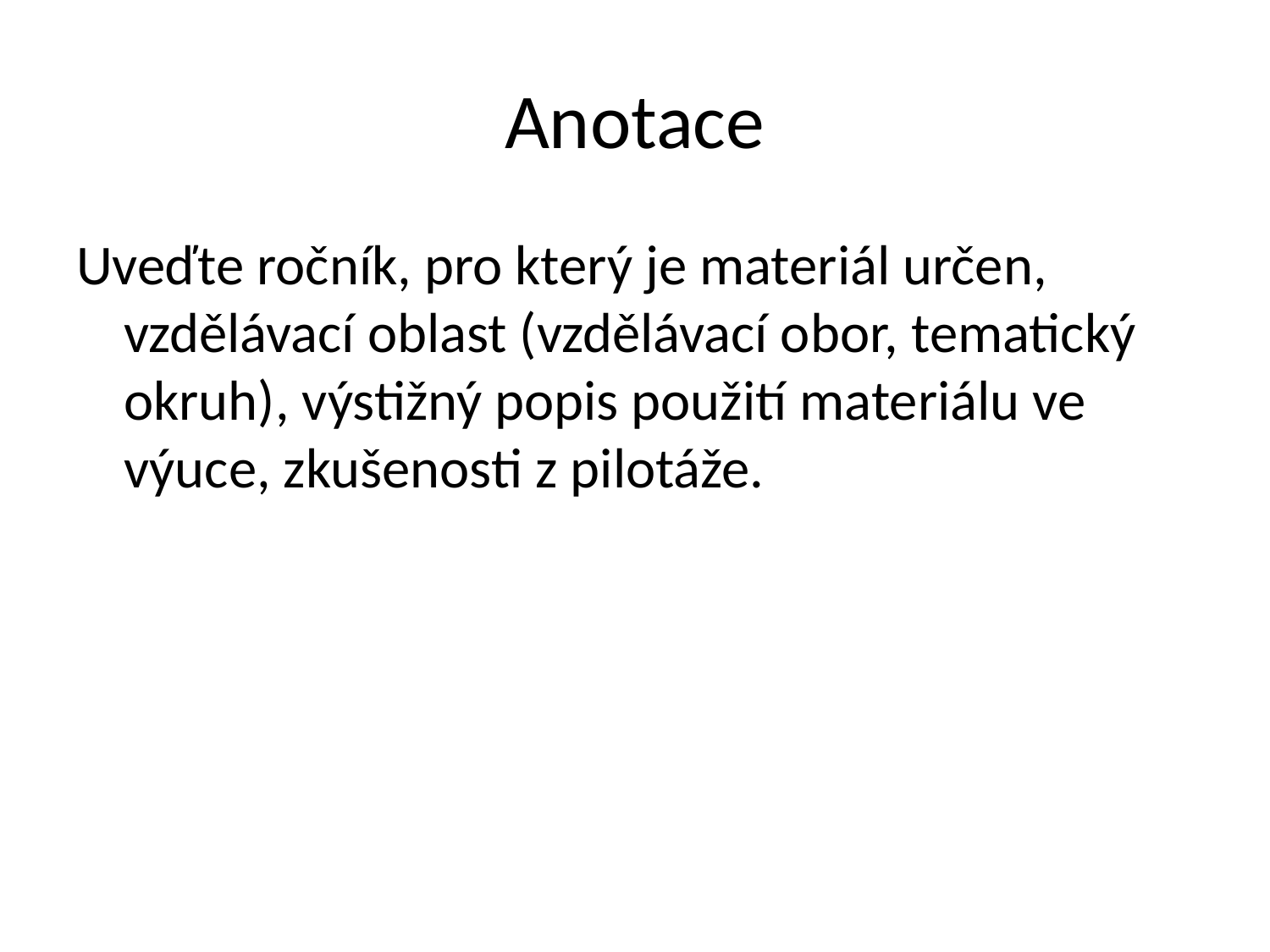

# Anotace
Uveďte ročník, pro který je materiál určen, vzdělávací oblast (vzdělávací obor, tematický okruh), výstižný popis použití materiálu ve výuce, zkušenosti z pilotáže.